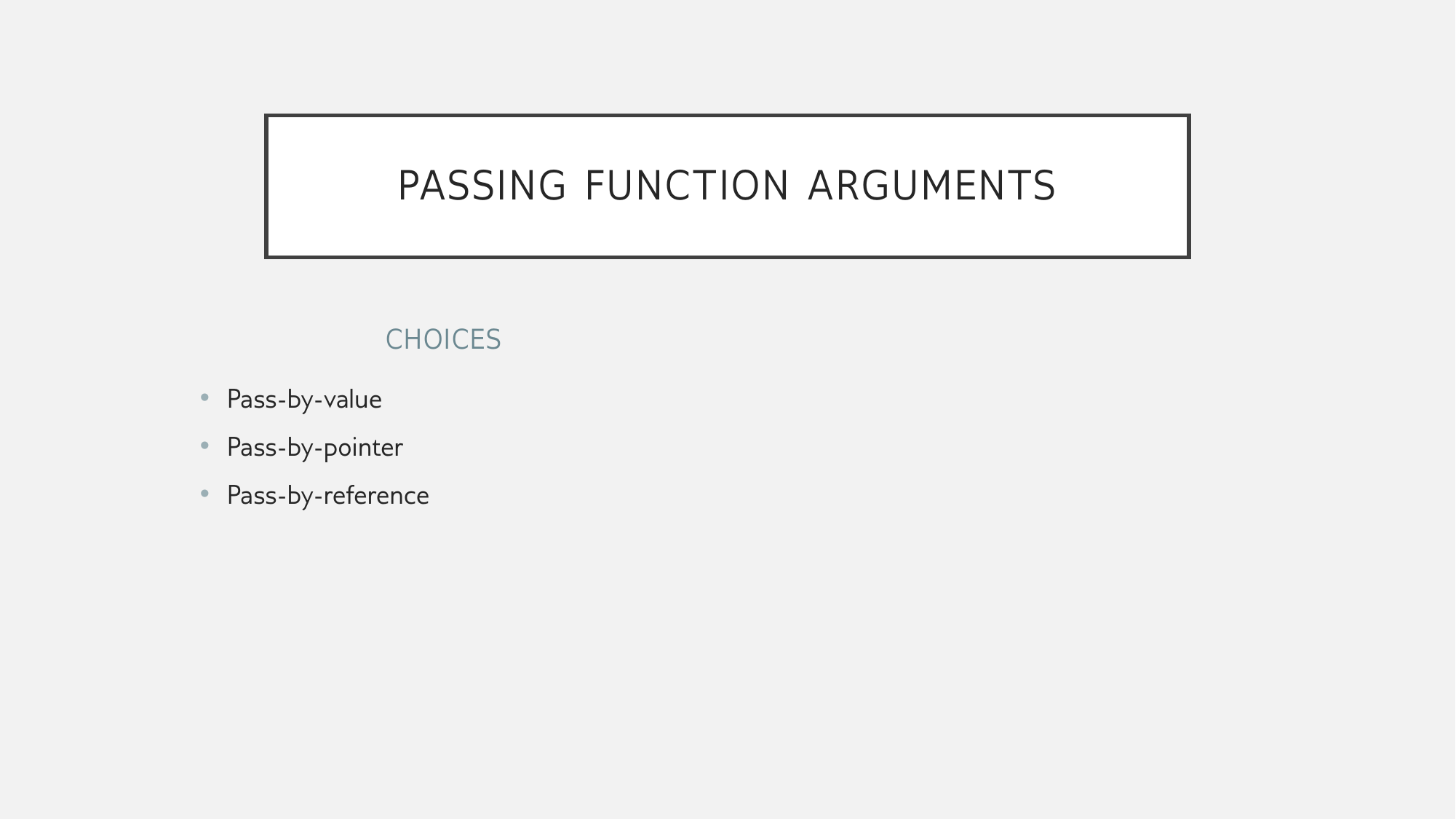

# Passing Function arguments
Choices
Pass-by-value
Pass-by-pointer
Pass-by-reference